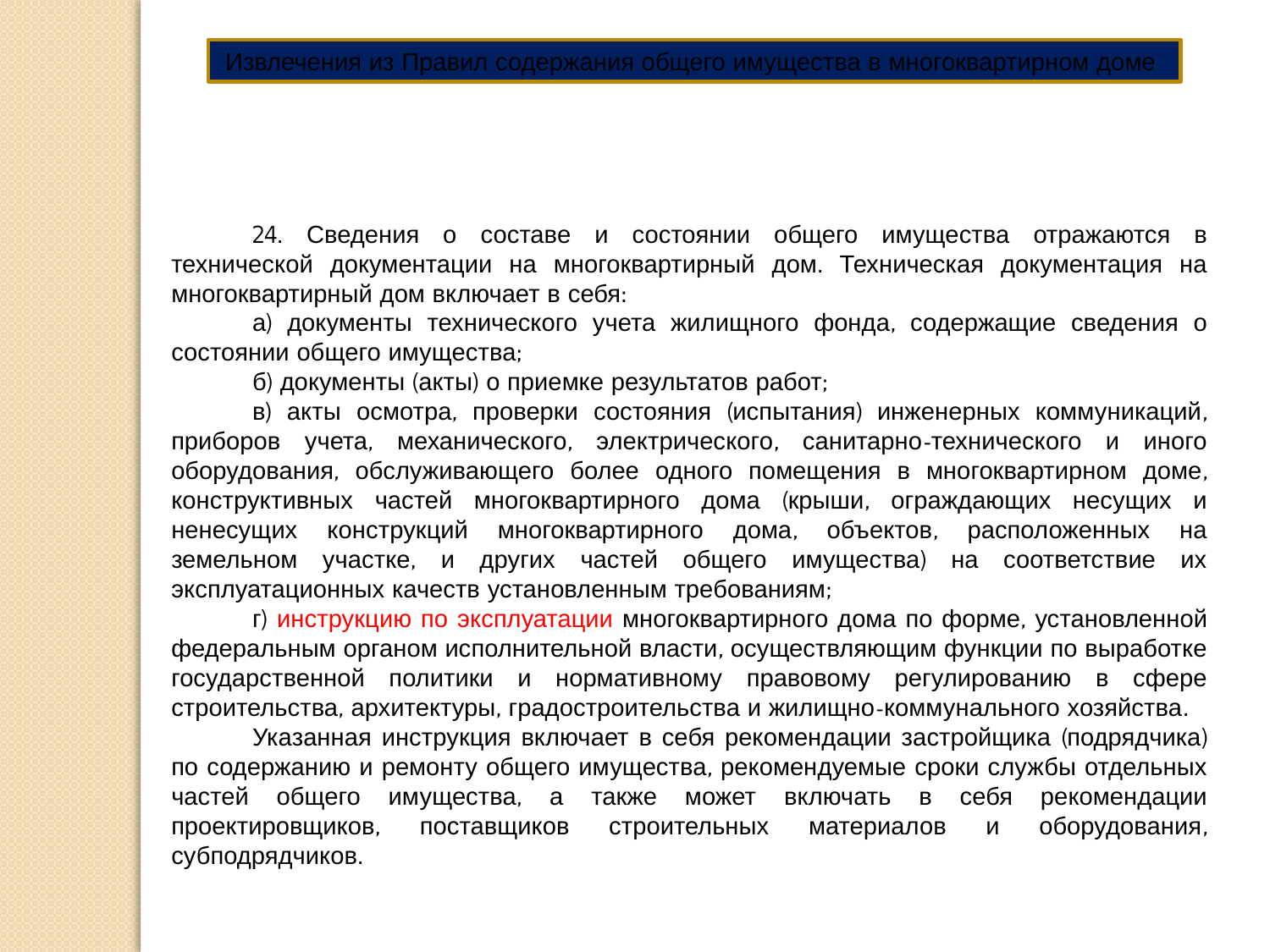

Извлечения из Правил содержания общего имущества в многоквартирном доме
24. Сведения о составе и состоянии общего имущества отражаются в технической документации на многоквартирный дом. Техническая документация на многоквартирный дом включает в себя:
а) документы технического учета жилищного фонда, содержащие сведения о состоянии общего имущества;
б) документы (акты) о приемке результатов работ;
в) акты осмотра, проверки состояния (испытания) инженерных коммуникаций, приборов учета, механического, электрического, санитарно-технического и иного оборудования, обслуживающего более одного помещения в многоквартирном доме, конструктивных частей многоквартирного дома (крыши, ограждающих несущих и ненесущих конструкций многоквартирного дома, объектов, расположенных на земельном участке, и других частей общего имущества) на соответствие их эксплуатационных качеств установленным требованиям;
г) инструкцию по эксплуатации многоквартирного дома по форме, установленной федеральным органом исполнительной власти, осуществляющим функции по выработке государственной политики и нормативному правовому регулированию в сфере строительства, архитектуры, градостроительства и жилищно-коммунального хозяйства.
Указанная инструкция включает в себя рекомендации застройщика (подрядчика) по содержанию и ремонту общего имущества, рекомендуемые сроки службы отдельных частей общего имущества, а также может включать в себя рекомендации проектировщиков, поставщиков строительных материалов и оборудования, субподрядчиков.